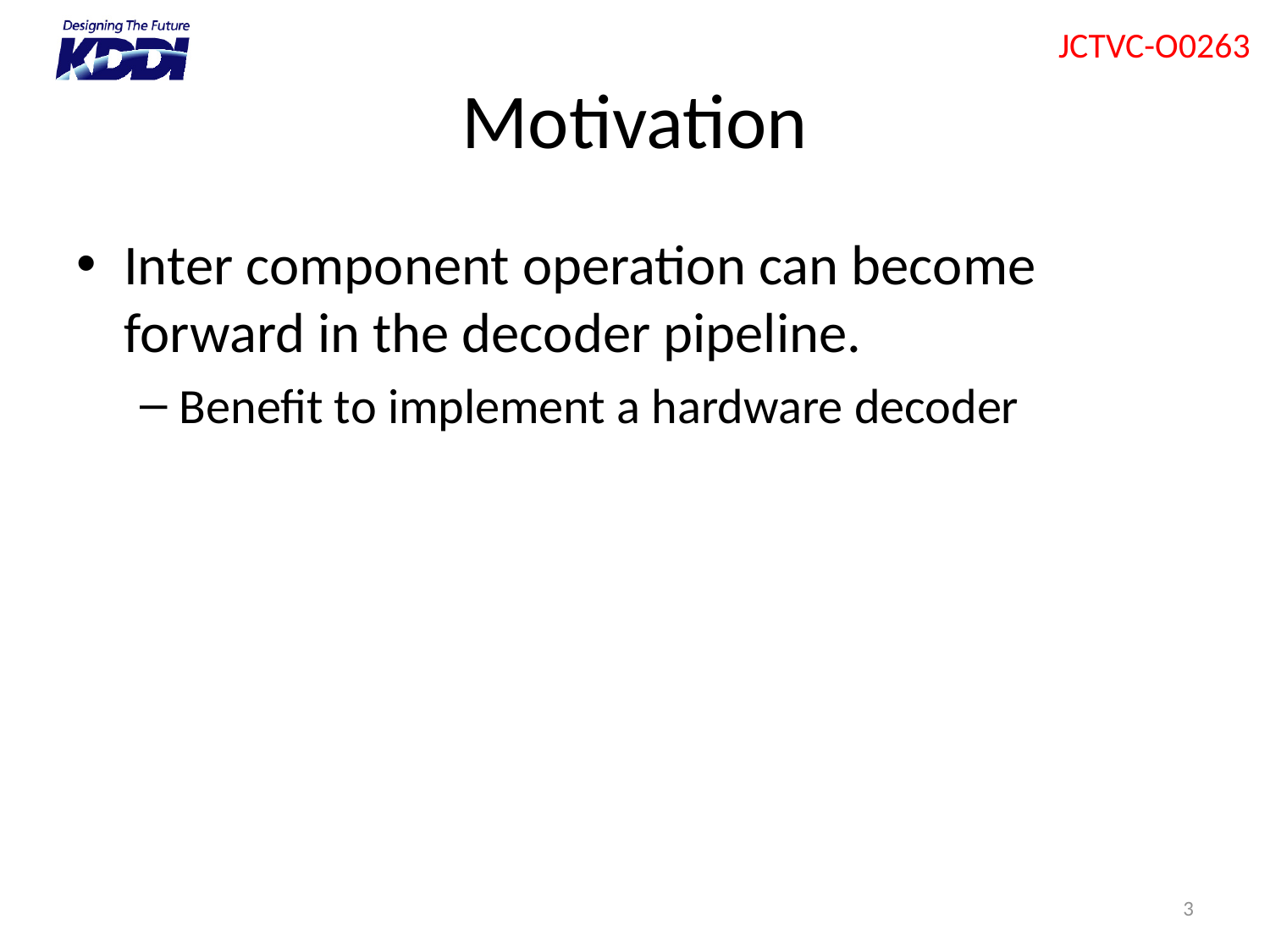

# Motivation
Inter component operation can become forward in the decoder pipeline.
Benefit to implement a hardware decoder

3